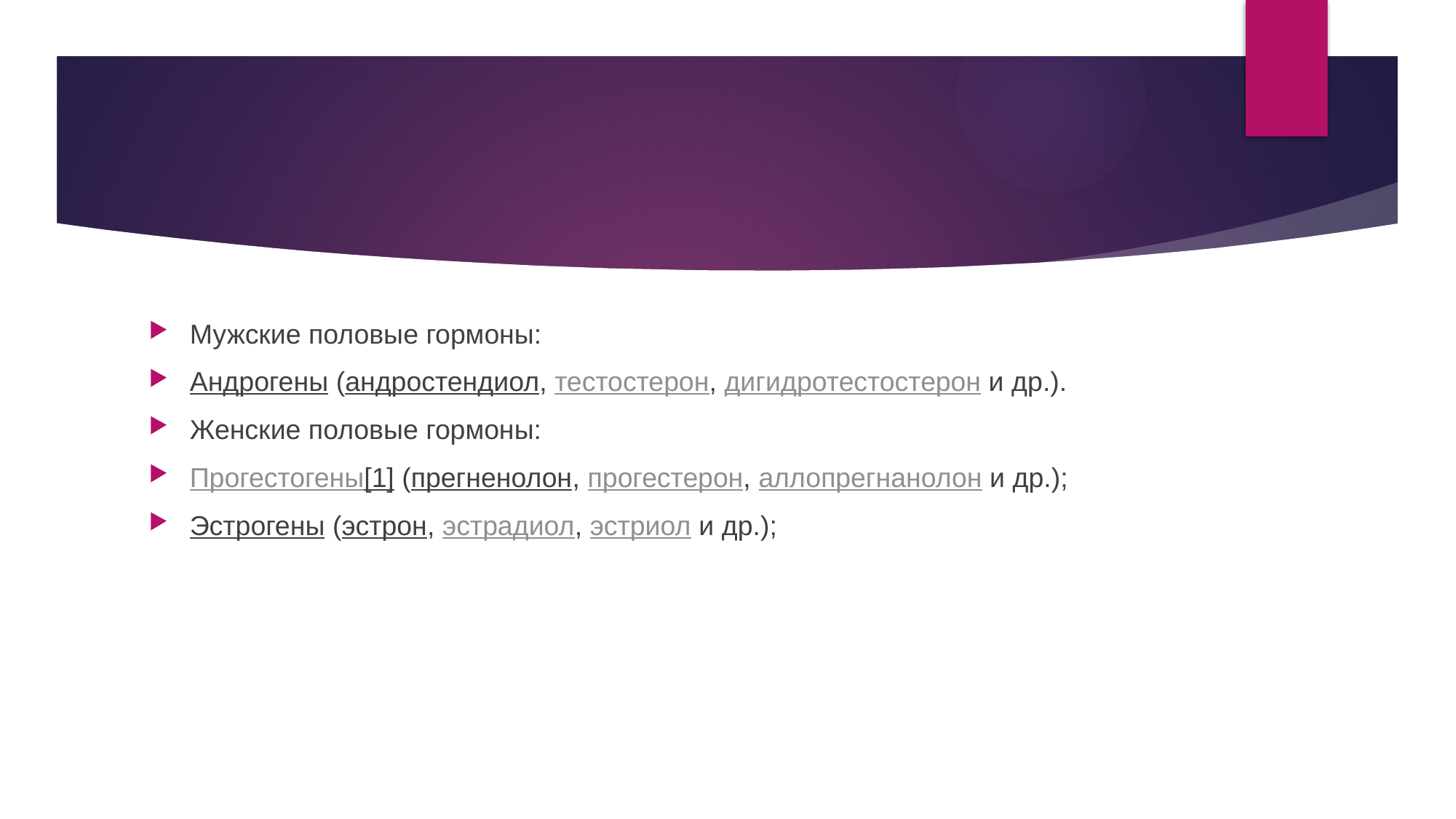

#
Мужские половые гормоны:
Андрогены (андростендиол, тестостерон, дигидротестостерон и др.).
Женские половые гормоны:
Прогестогены[1] (прегненолон, прогестерон, аллопрегнанолон и др.);
Эстрогены (эстрон, эстрадиол, эстриол и др.);